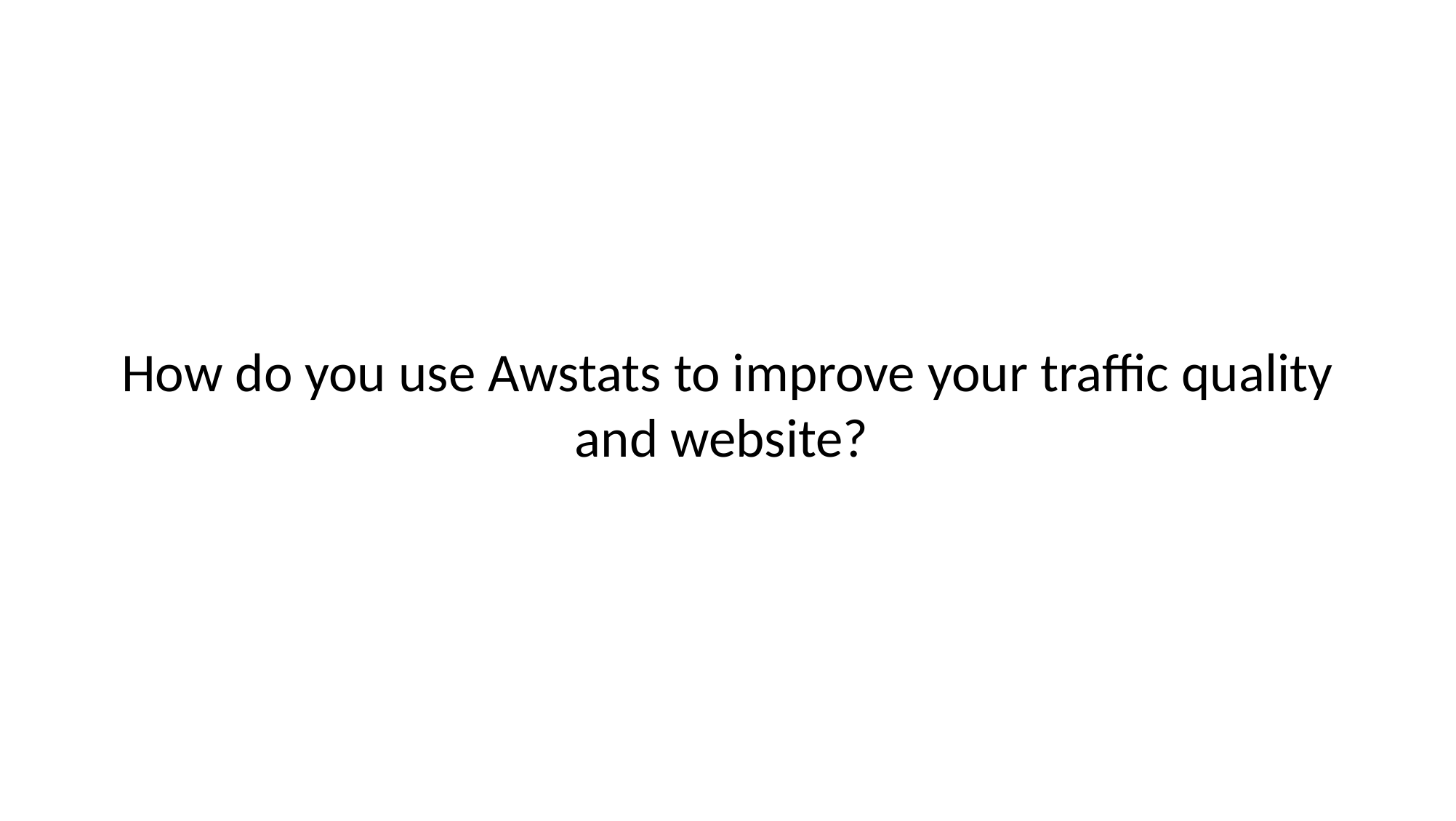

# How do you use Awstats to improve your traffic quality and website?